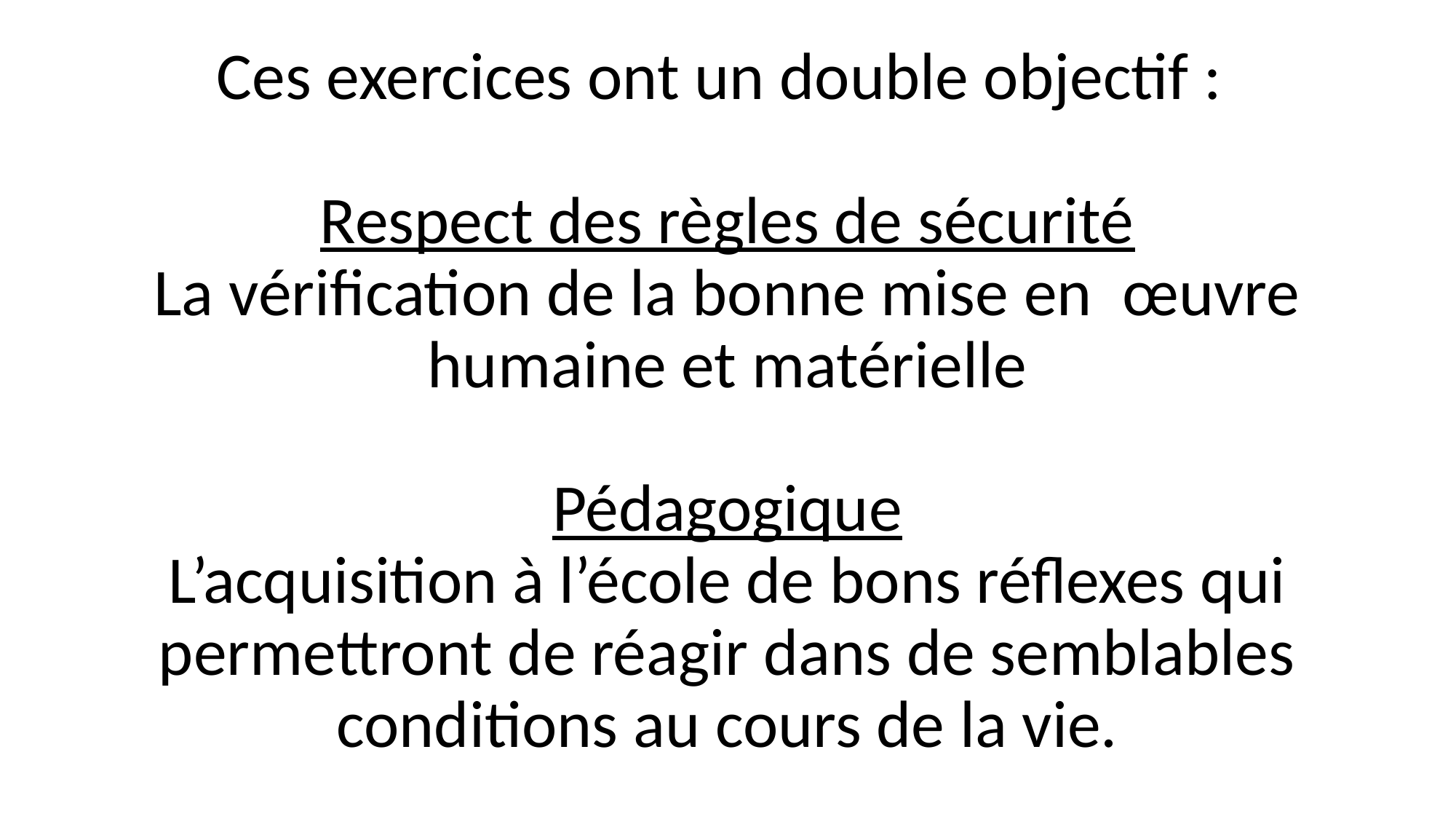

# Ces exercices ont un double objectif : Respect des règles de sécurité La vérification de la bonne mise en  œuvre humaine et matérielle Pédagogique L’acquisition à l’école de bons réflexes qui permettront de réagir dans de semblables conditions au cours de la vie.